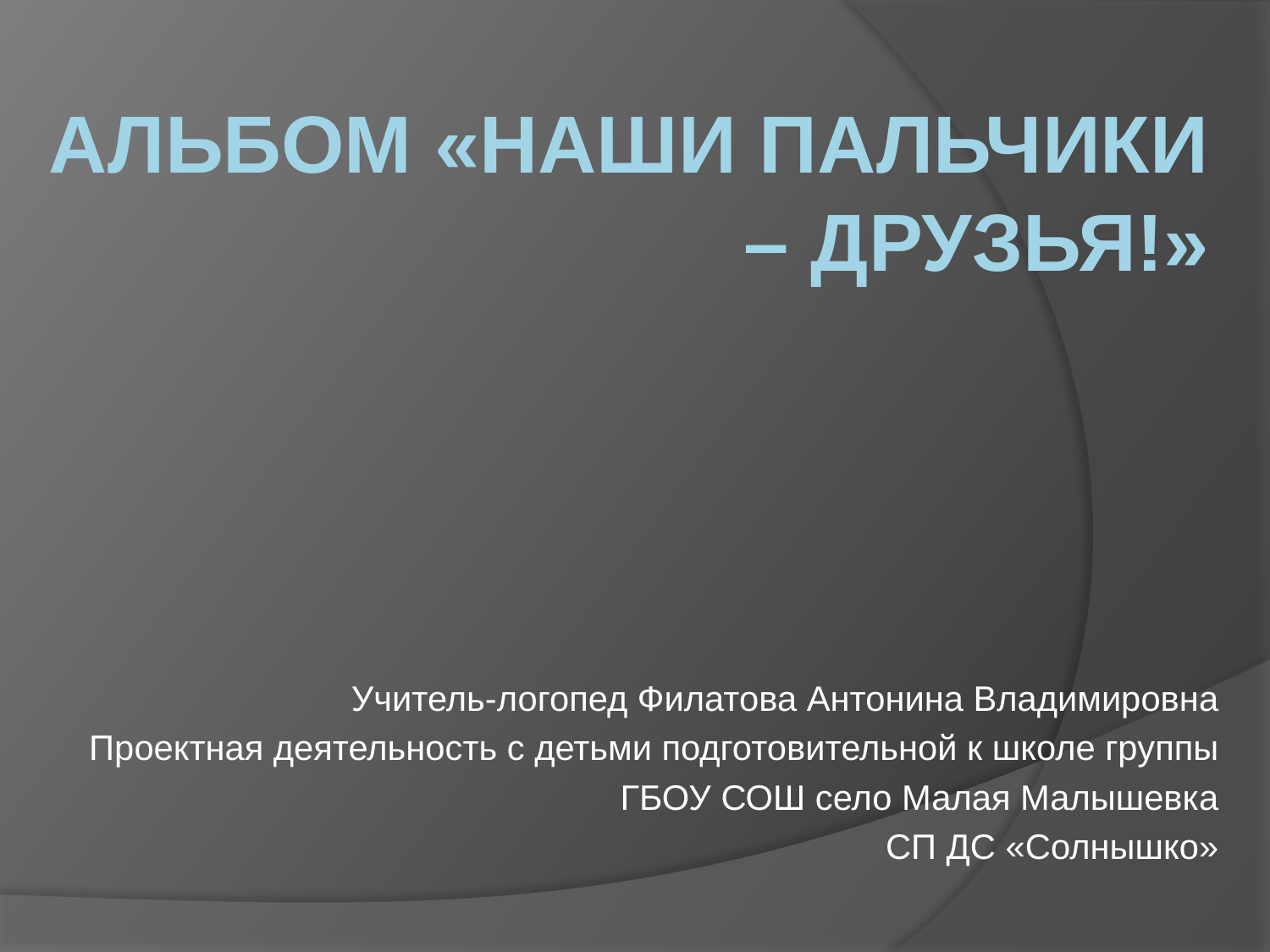

# Альбом «Наши пальчики – друзья!»
Учитель-логопед Филатова Антонина Владимировна
 Проектная деятельность с детьми подготовительной к школе группы
ГБОУ СОШ село Малая Малышевка
 СП ДС «Солнышко»